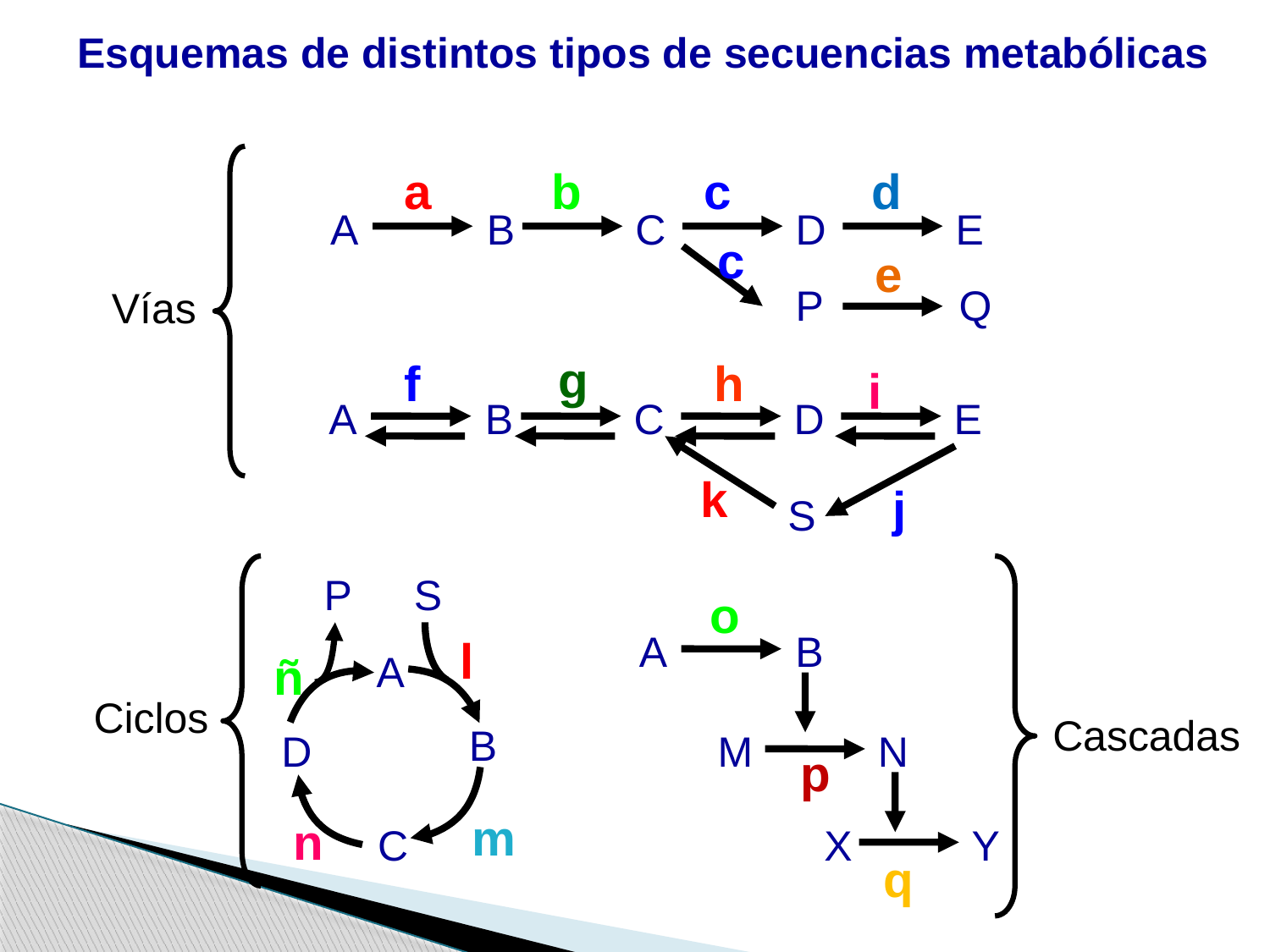

Esquemas de distintos tipos de secuencias metabólicas

Vías

B

C

D
E

A

P
Q

A
B
C
D
E

S

Ciclos

Cascadas
S

A
B

C
P

D

A
B

M
N

X
Y

d
a
b
c
c
e
g
f
h
i
k
j
o
l
ñ
p
m
n
q